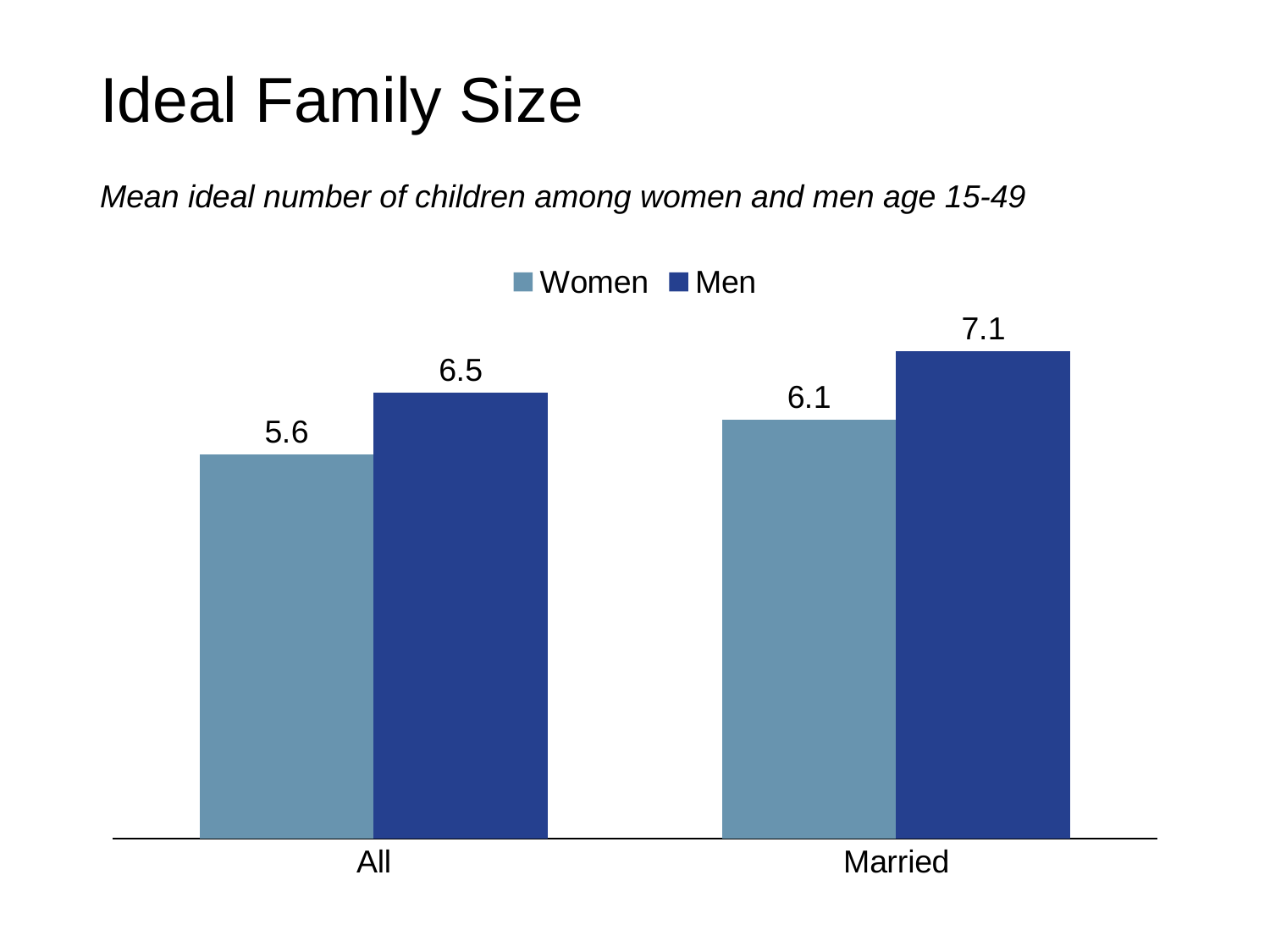

# Ideal Family Size
Mean ideal number of children among women and men age 15-49

### Chart

| Category | Women | Men |
|---|---|---|
| All | 5.6 | 6.5 |
| Married | 6.1 | 7.1 |